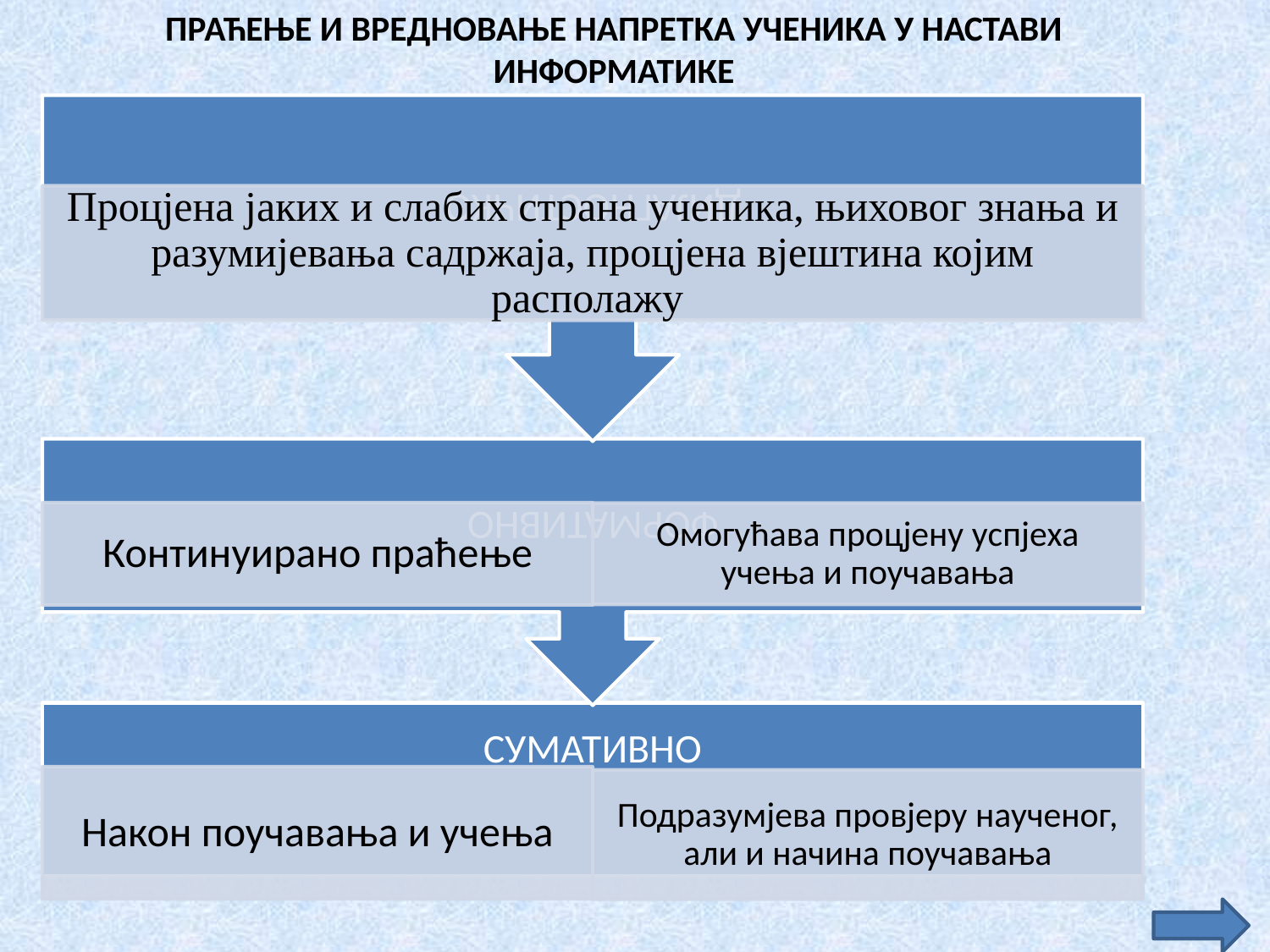

ПРАЋЕЊЕ И ВРЕДНОВАЊЕ НАПРЕТКА УЧЕНИКА У НАСТАВИ ИНФОРМАТИКЕ
СУМАТИВНО
Након поучавања и учења
Подразумјева провјеру наученог, али и начина поучавања
ФОРМАТИВНО
Континуирано праћење
Омогућава процјену успјеха учења и поучавања
ДИЈАГНОСТИЧКО
Процјена јаких и слабих страна ученика, њиховог знања и разумијевања садржаја, процјена вјештина којим располажу